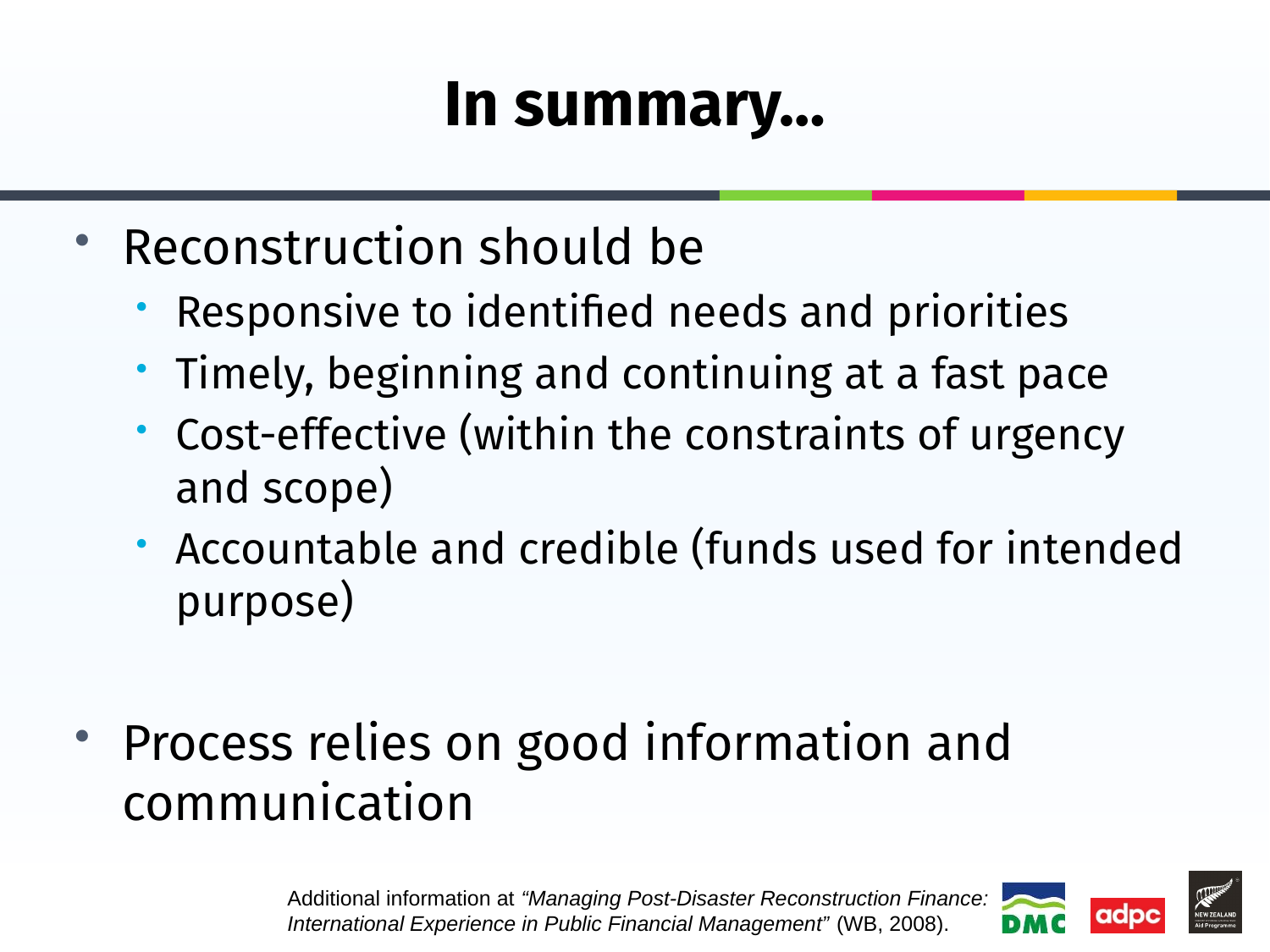

# In summary…
Reconstruction should be
Responsive to identified needs and priorities
Timely, beginning and continuing at a fast pace
Cost-effective (within the constraints of urgency and scope)
Accountable and credible (funds used for intended purpose)

Process relies on good information and communication

Additional information at “Managing Post-Disaster Reconstruction Finance: International Experience in Public Financial Management” (WB, 2008).